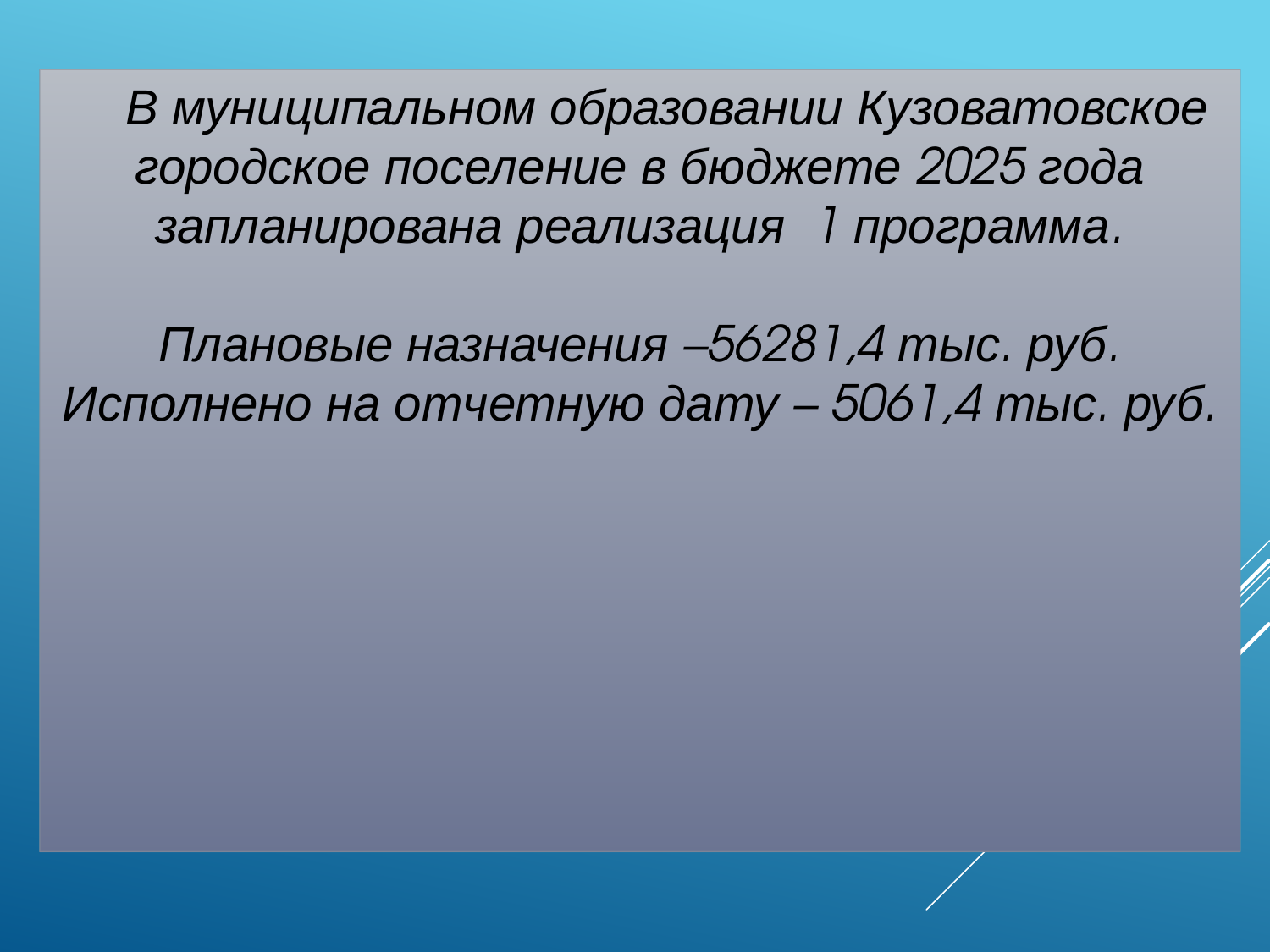

В муниципальном образовании Кузоватовское городское поселение в бюджете 2025 года запланирована реализация  1 программа.

Плановые назначения –56281,4 тыс. руб.
Исполнено на отчетную дату – 5061,4 тыс. руб.